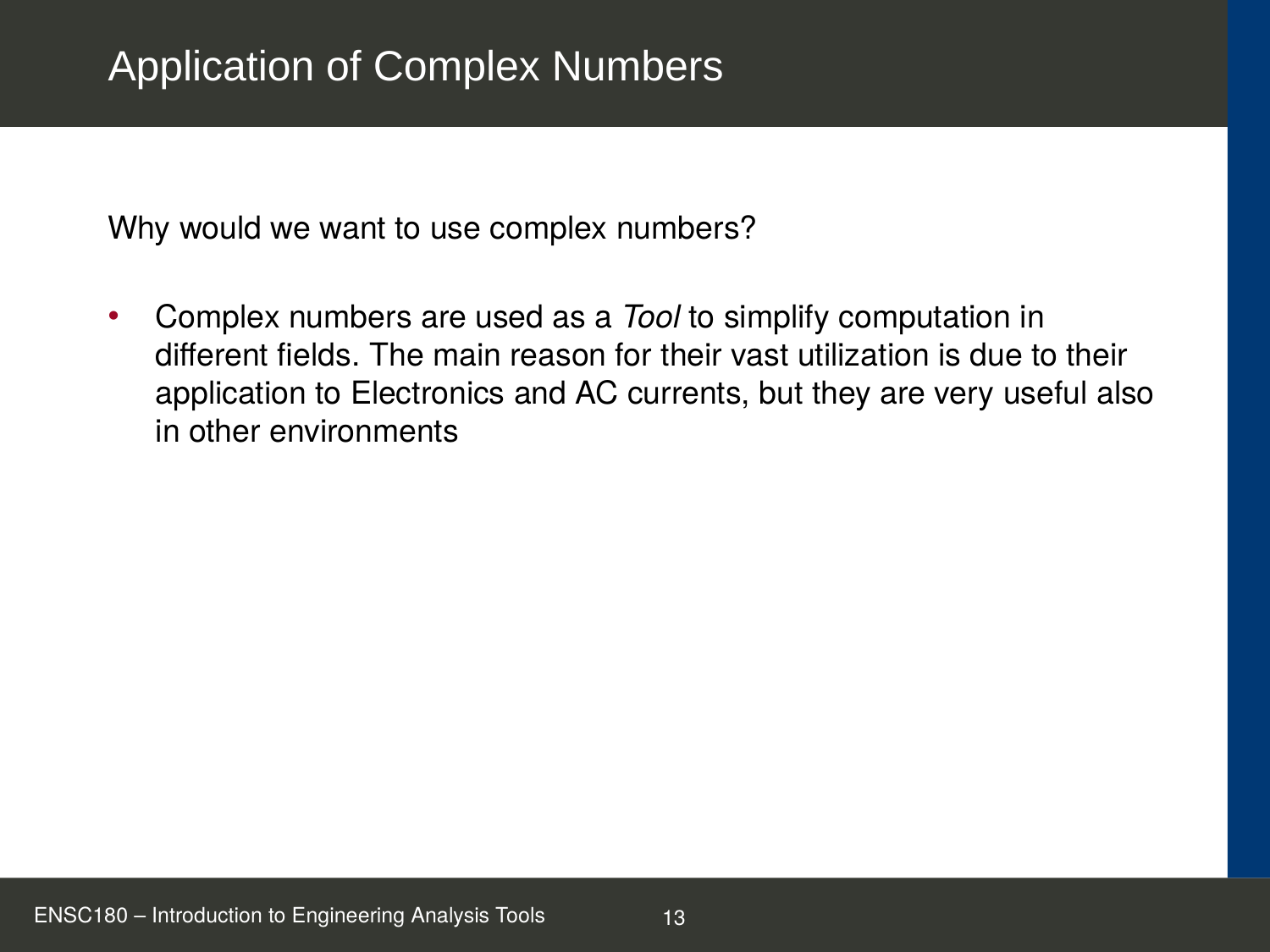

# Application of Complex Numbers
Why would we want to use complex numbers?

Complex numbers are used as a Tool to simplify computation in different fields. The main reason for their vast utilization is due to their application to Electronics and AC currents, but they are very useful also in other environments

ENSC180 – Introduction to Engineering Analysis Tools